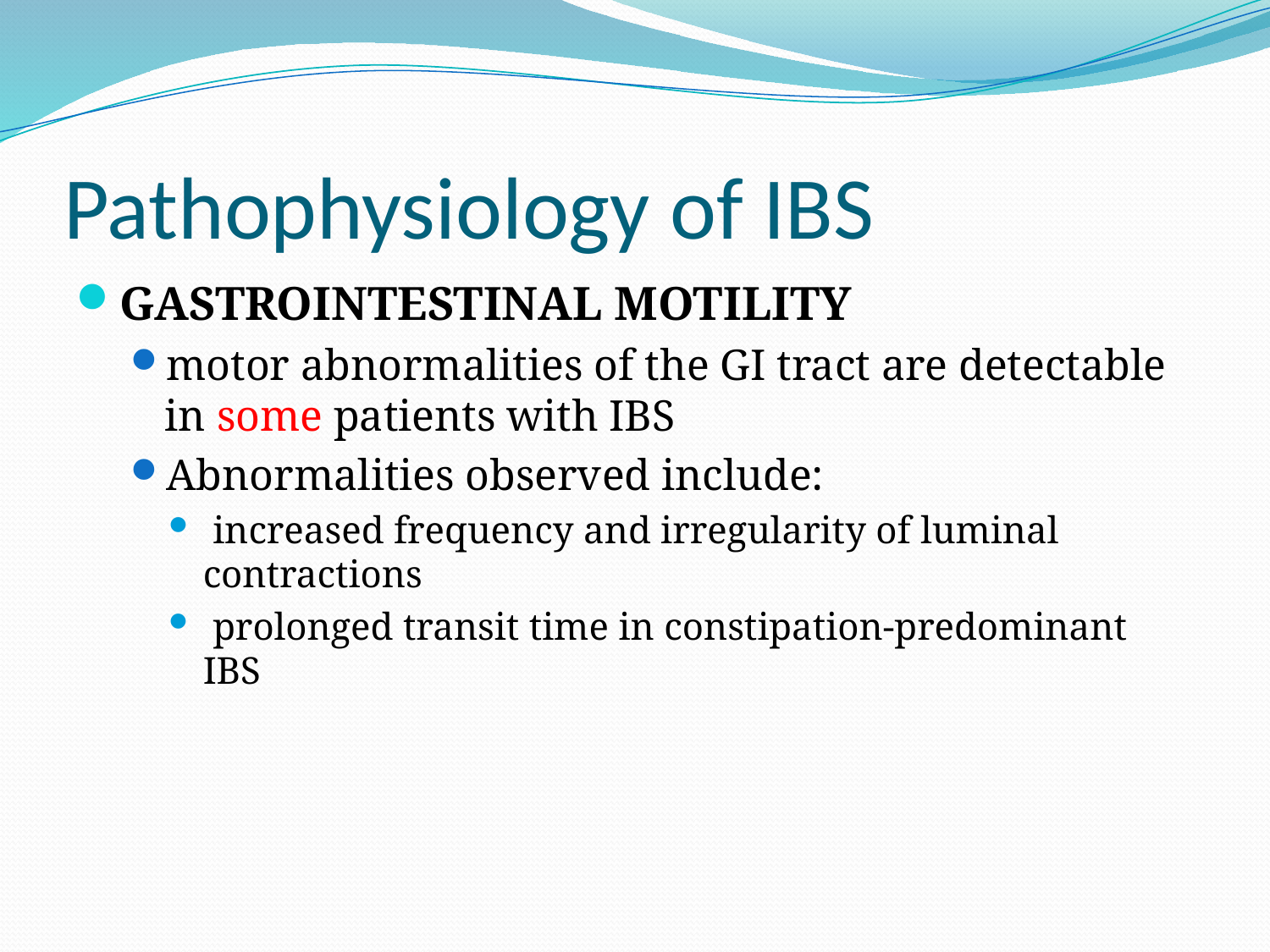

# Pathophysiology of IBS
GASTROINTESTINAL MOTILITY
motor abnormalities of the GI tract are detectable in some patients with IBS
Abnormalities observed include:
 increased frequency and irregularity of luminal contractions
 prolonged transit time in constipation-predominant IBS